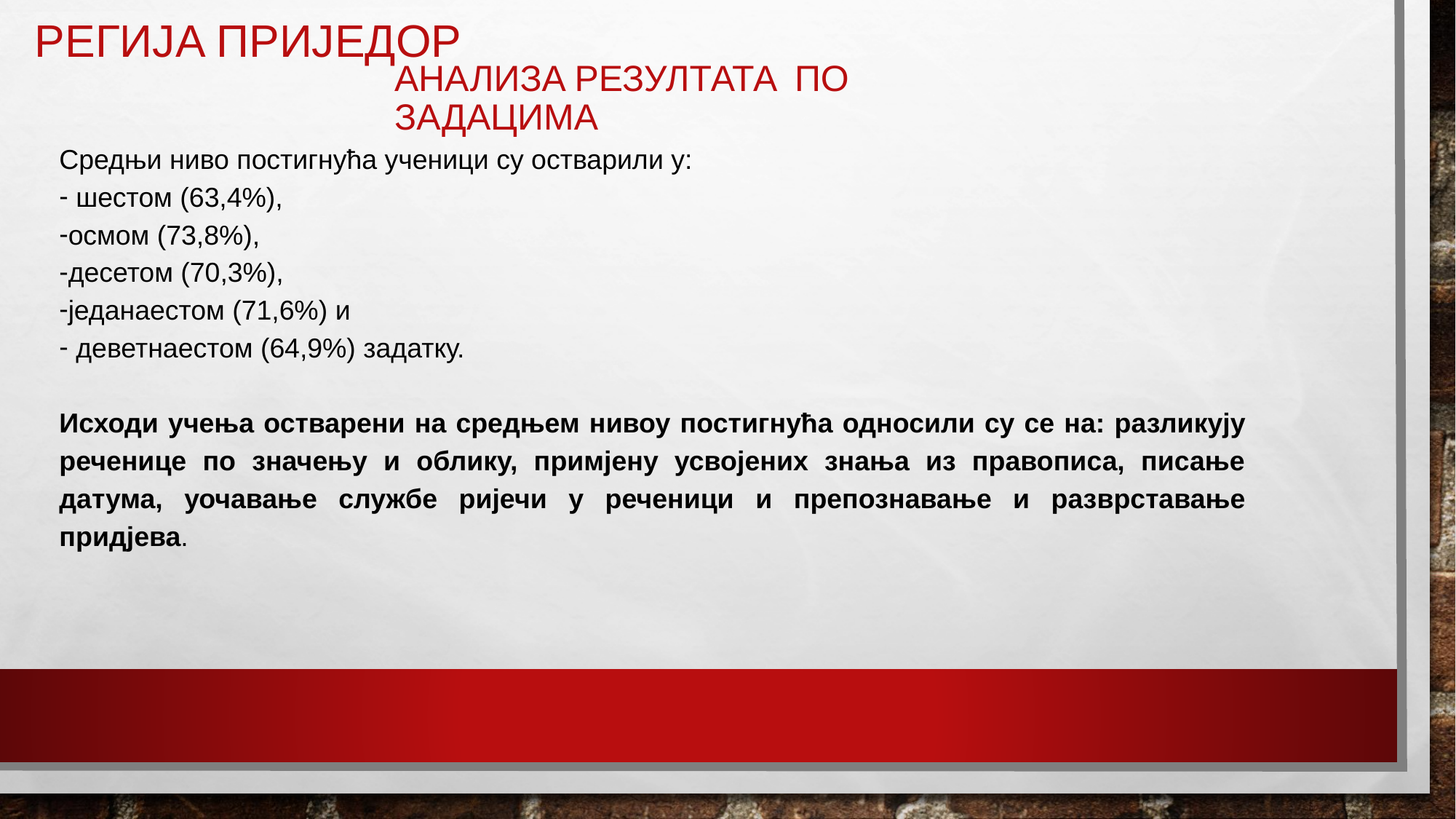

РЕГИЈА ПРИЈЕДОР
# АНАЛИЗА РЕЗУЛТАТА  ПО ЗАДАЦИМА
Средњи ниво постигнућа ученици су остварили у:
 шестом (63,4%),
осмом (73,8%),
десетом (70,3%),
једанаестом (71,6%) и
 деветнаестом (64,9%) задатку.

Исходи учења остварени на средњем нивоу постигнућа односили су се на: разликују реченице по значењу и облику, примјену усвојених знања из правописа, писање датума, уочавање службе ријечи у реченици и препознавање и разврставање придјева.